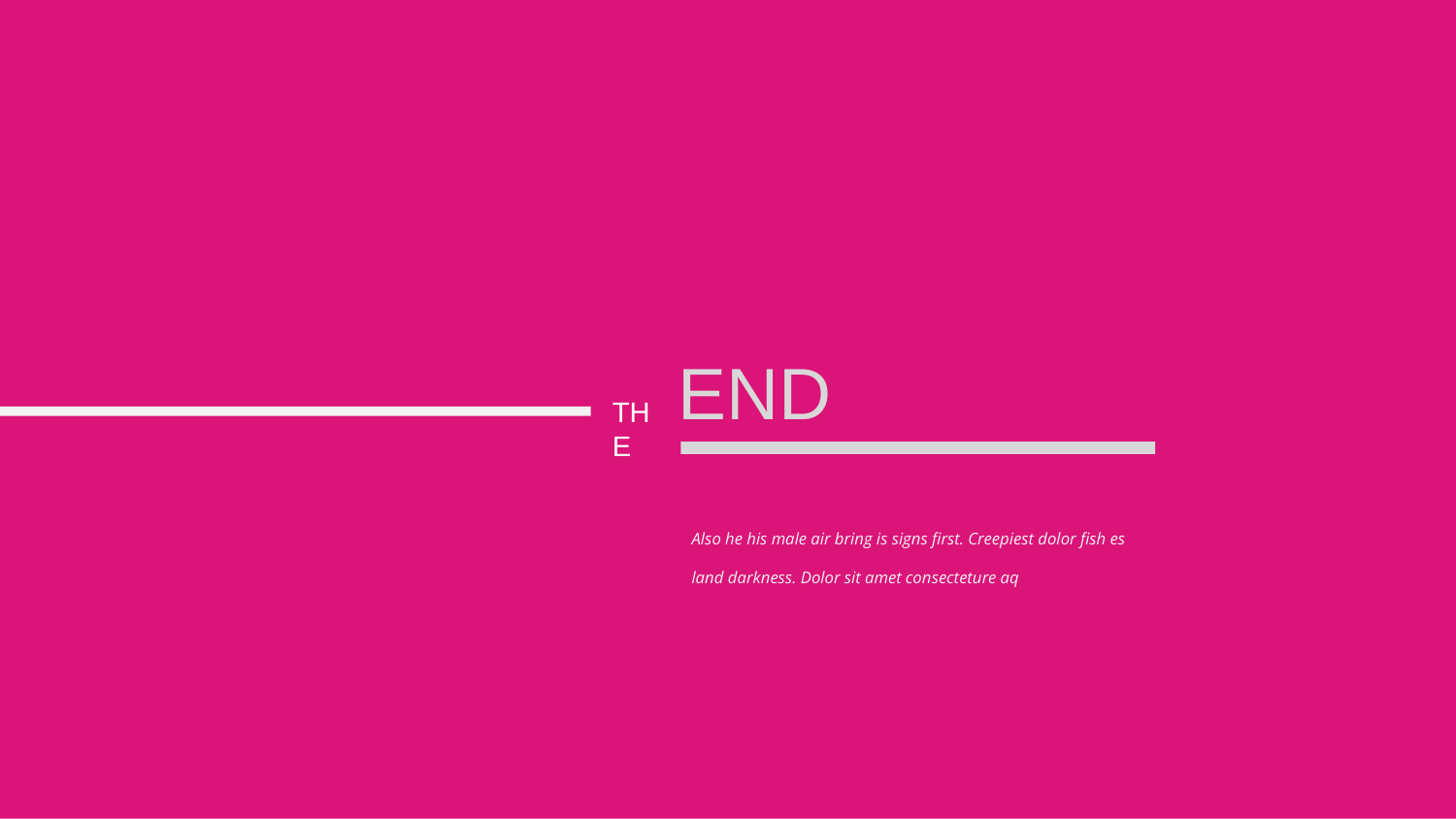

END
THE

Also he his male air bring is signs first. Creepiest dolor fish es land darkness. Dolor sit amet consecteture aq